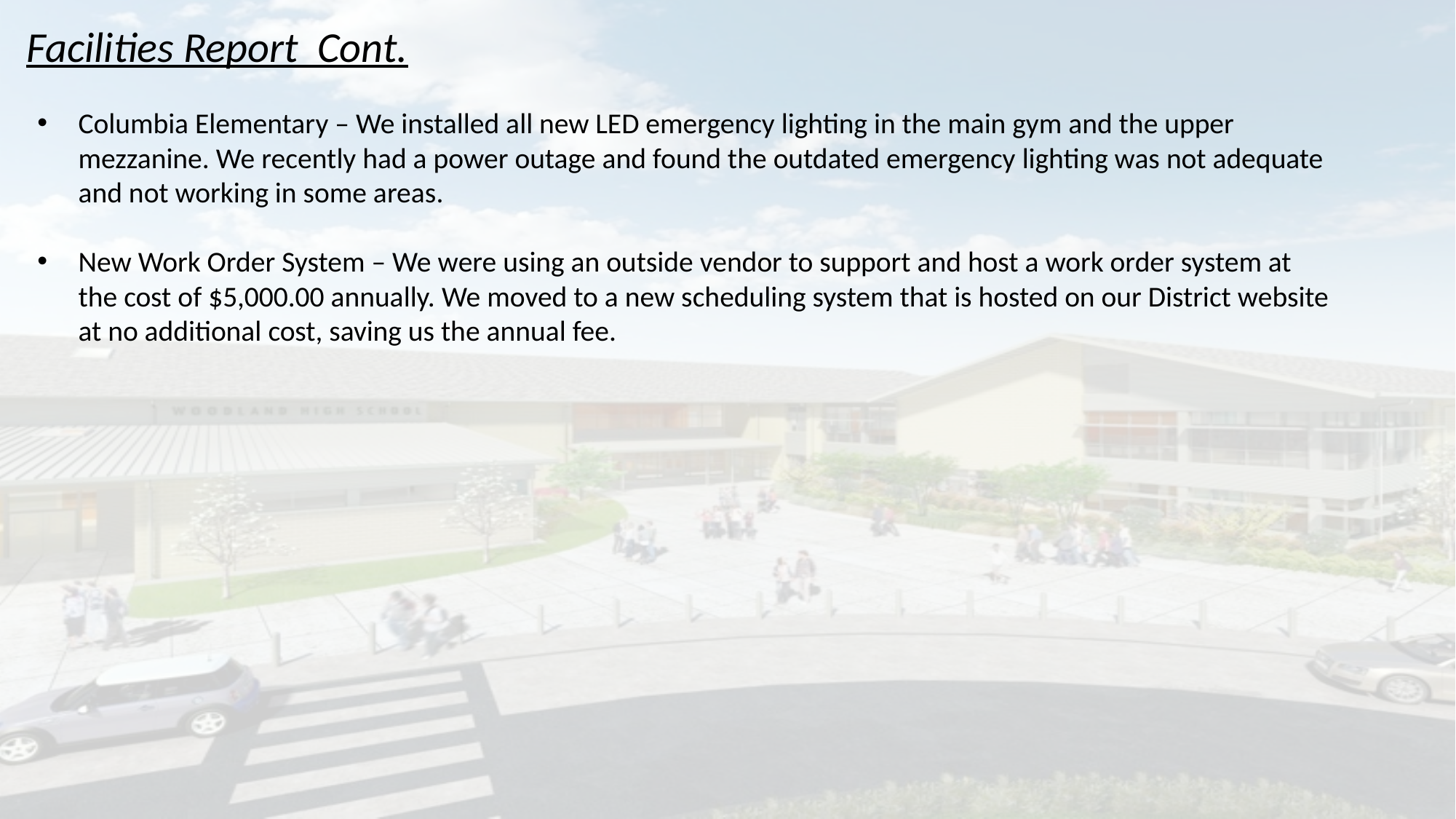

# Facilities Report  Cont.

Columbia Elementary – We installed all new LED emergency lighting in the main gym and the upper mezzanine. We recently had a power outage and found the outdated emergency lighting was not adequate and not working in some areas.

New Work Order System – We were using an outside vendor to support and host a work order system at the cost of $5,000.00 annually. We moved to a new scheduling system that is hosted on our District website at no additional cost, saving us the annual fee.